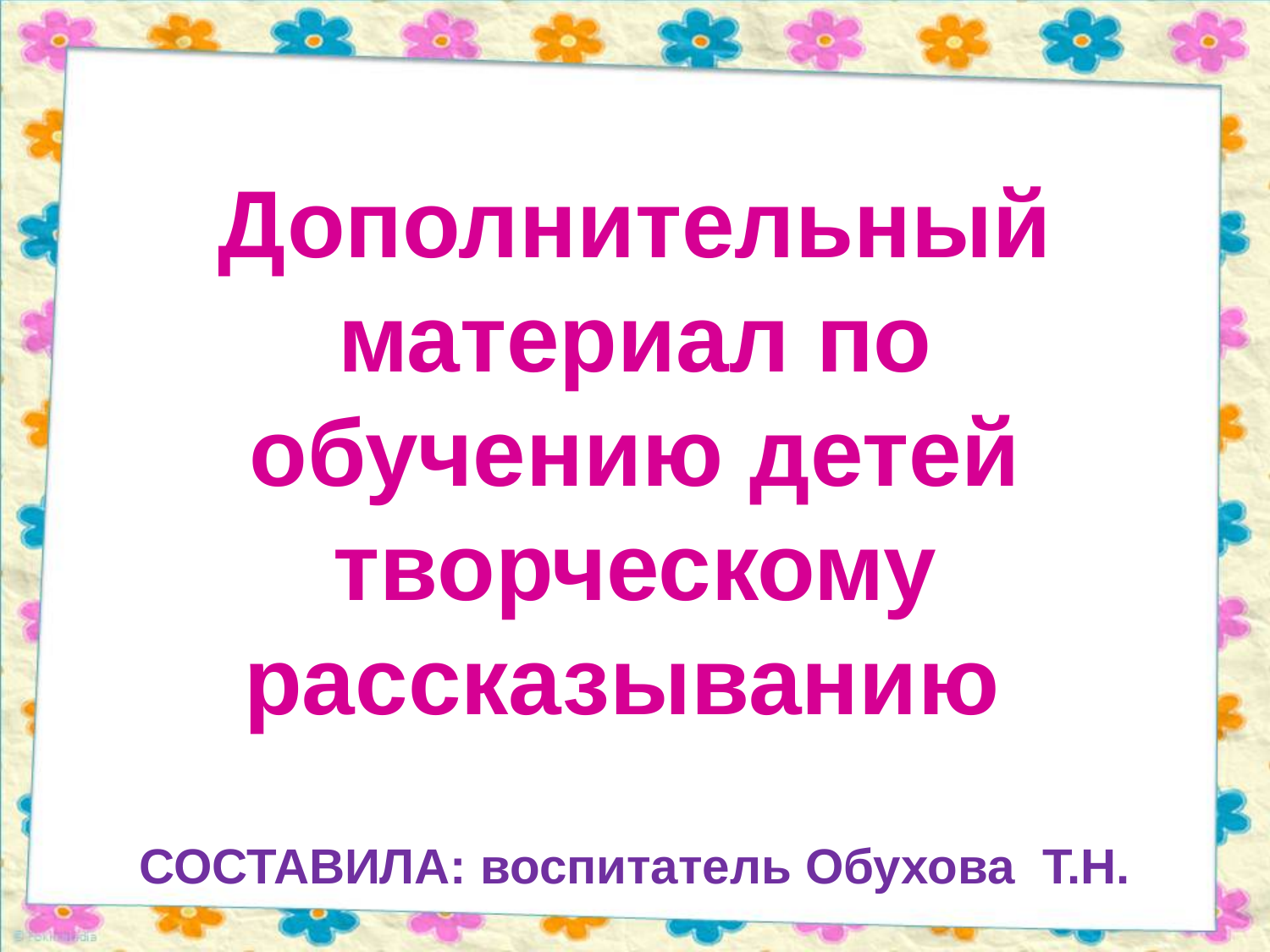

Дополнительный материал по обучению детей творческому рассказыванию

СОСТАВИЛА: воспитатель Обухова  Т.Н.